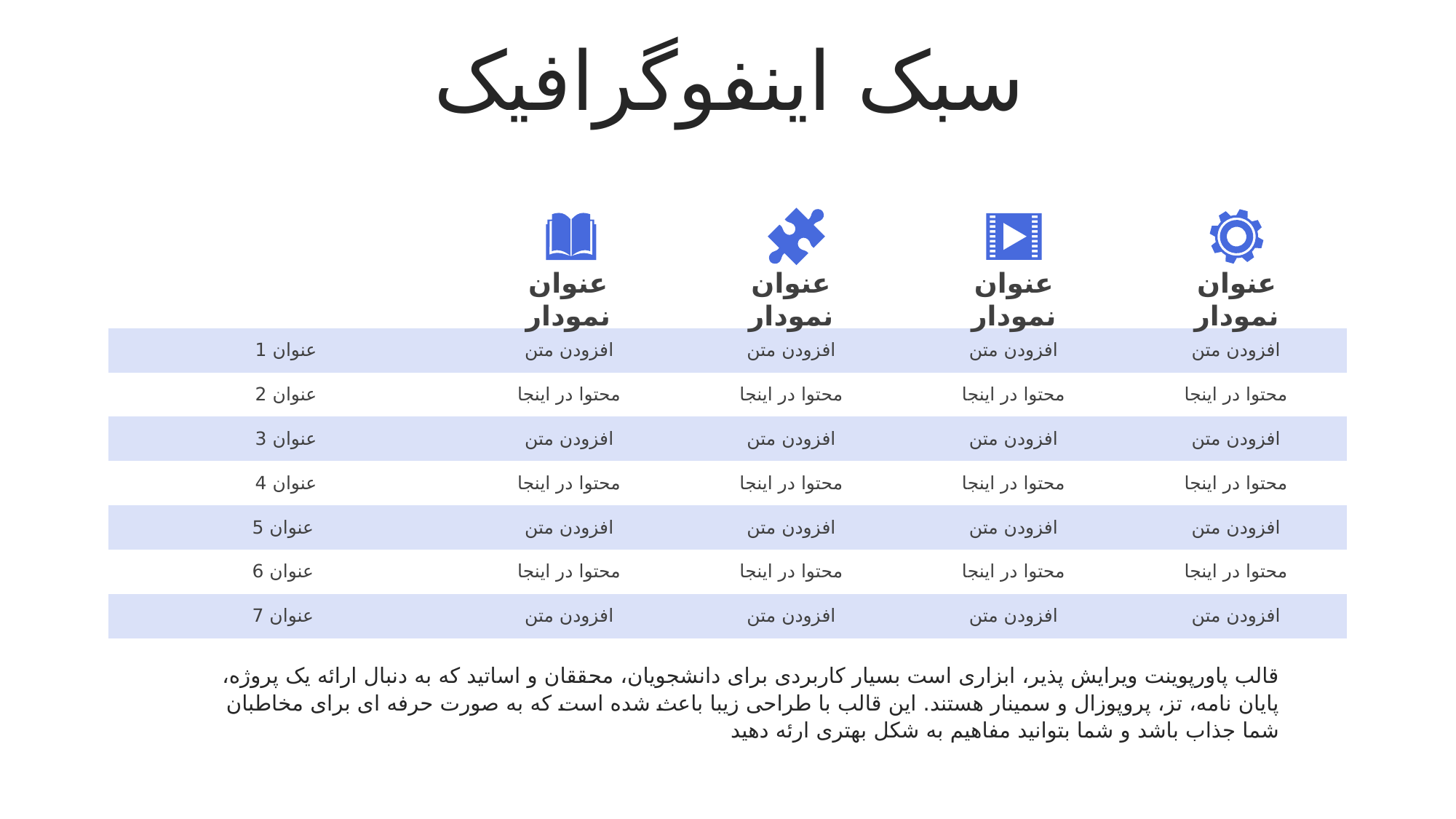

سبک اینفوگرافیک

عنوان نمودار
عنوان نمودار
عنوان نمودار
عنوان نمودار
| عنوان 1 | افزودن متن | افزودن متن | افزودن متن | افزودن متن |
| --- | --- | --- | --- | --- |
| عنوان 2 | محتوا در اینجا | محتوا در اینجا | محتوا در اینجا | محتوا در اینجا |
| عنوان 3 | افزودن متن | افزودن متن | افزودن متن | افزودن متن |
| عنوان 4 | محتوا در اینجا | محتوا در اینجا | محتوا در اینجا | محتوا در اینجا |
| عنوان 5 | افزودن متن | افزودن متن | افزودن متن | افزودن متن |
| عنوان 6 | محتوا در اینجا | محتوا در اینجا | محتوا در اینجا | محتوا در اینجا |
| عنوان 7 | افزودن متن | افزودن متن | افزودن متن | افزودن متن |
قالب پاورپوینت ویرایش پذیر، ابزاری است بسیار کاربردی برای دانشجویان، محققان و اساتید که به دنبال ارائه یک پروژه، پایان نامه، تز، پروپوزال و سمینار هستند. این قالب با طراحی زیبا باعث شده است که به صورت حرفه ای برای مخاطبان شما جذاب باشد و شما بتوانید مفاهیم به شکل بهتری ارئه دهید